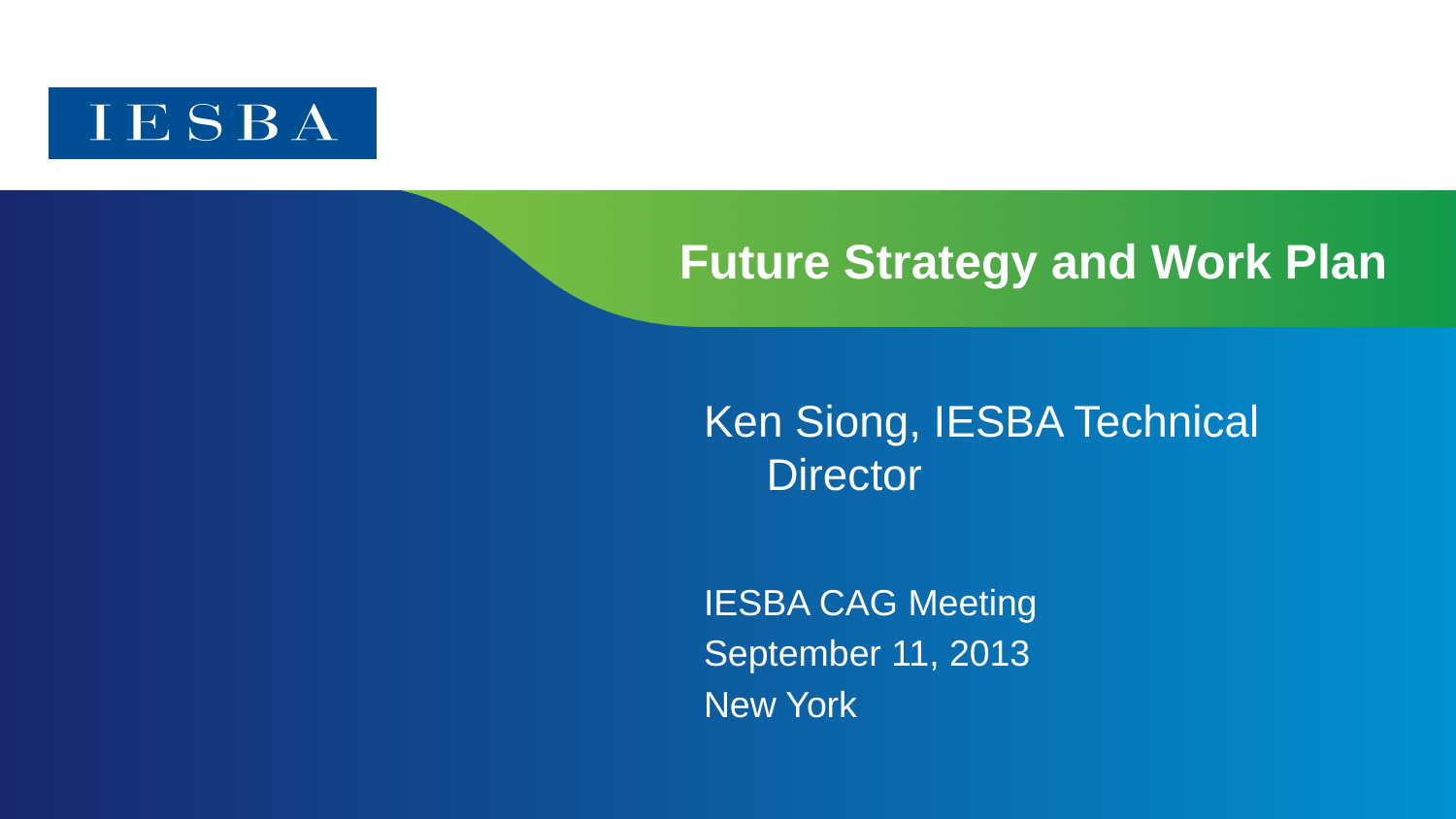

# Future Strategy and Work Plan
Ken Siong, IESBA Technical Director

IESBA CAG Meeting
September 11, 2013
New York